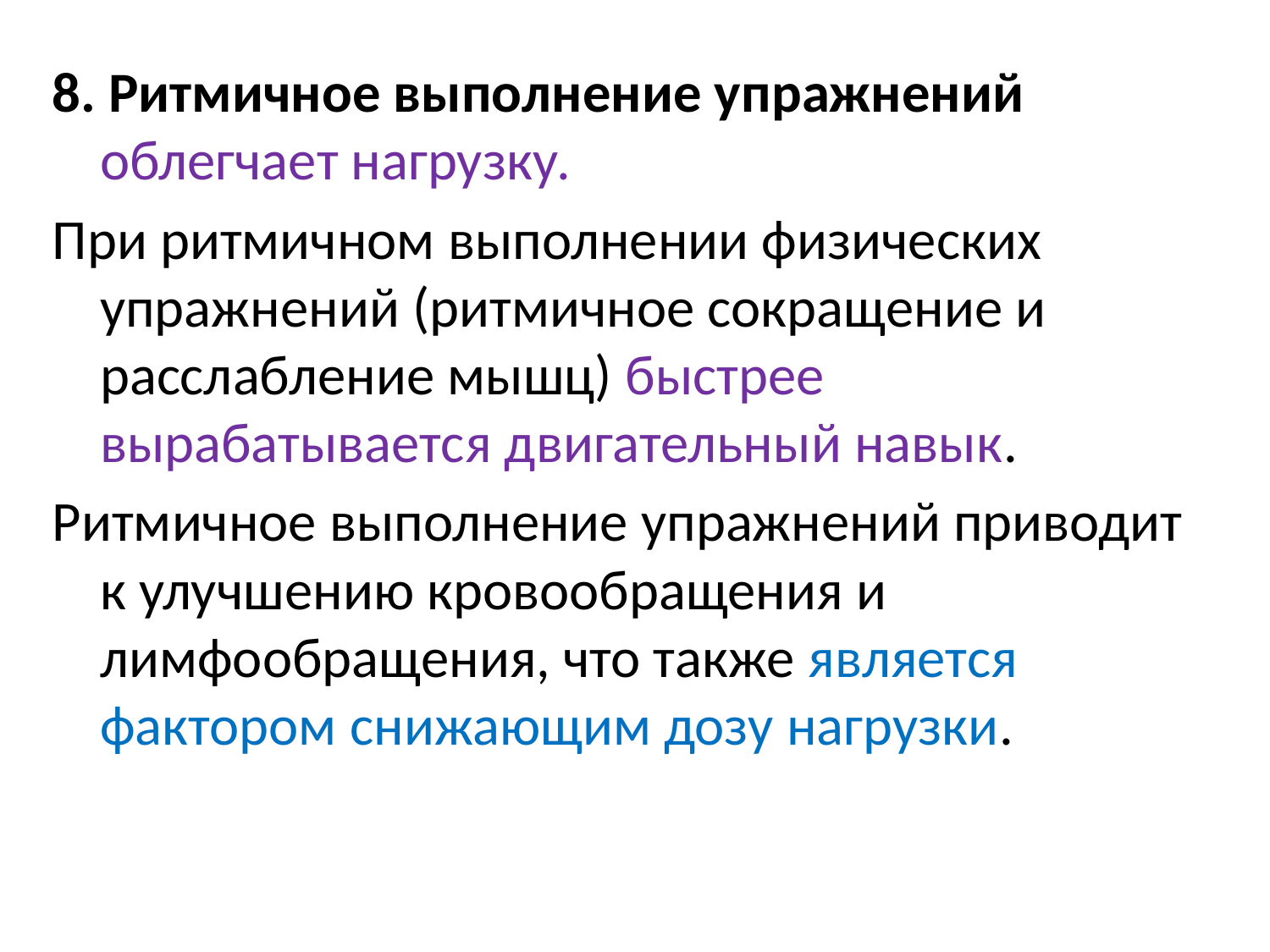

8. Ритмичное выполнение упражнений облегчает нагрузку.
При ритмичном выполнении физических упражнений (ритмичное сокращение и расслабление мышц) быстрее вырабатывается двигательный навык.
Ритмичное выполнение упражнений приводит к улучшению кровообращения и лимфообращения, что также является фактором снижающим дозу нагрузки.